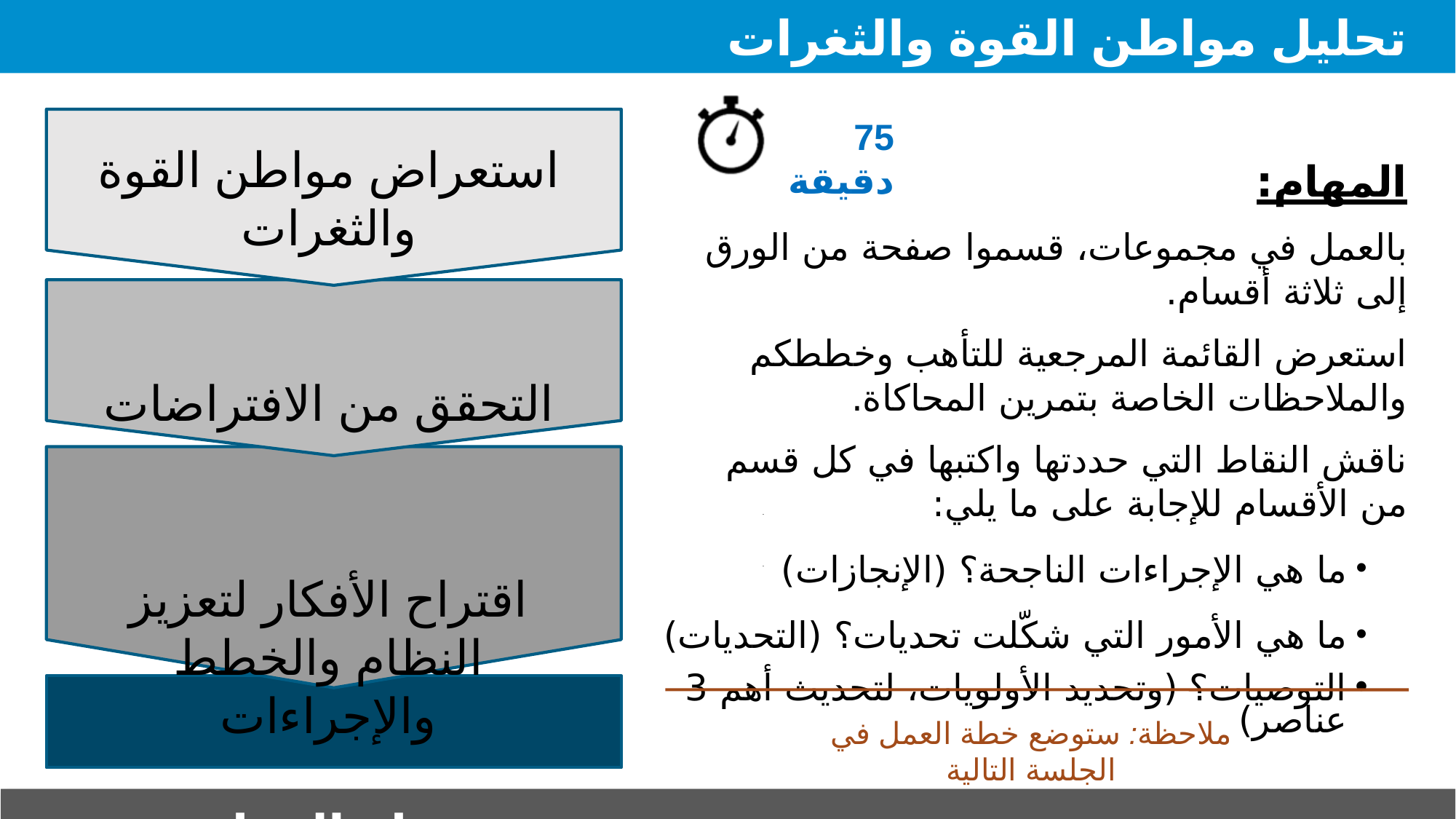

# تحليل مواطن القوة والثغرات

75 دقيقة
المهام:
بالعمل في مجموعات، قسموا صفحة من الورق إلى ثلاثة أقسام.
استعرض القائمة المرجعية للتأهب وخططكم والملاحظات الخاصة بتمرين المحاكاة.
ناقش النقاط التي حددتها واكتبها في كل قسم من الأقسام للإجابة على ما يلي:
ما هي الإجراءات الناجحة؟ (الإنجازات)
ما هي الأمور التي شكّلت تحديات؟ (التحديات)
التوصيات؟ (وتحديد الأولويات، لتحديث أهم 3 عناصر)

استعراض مواطن القوة والثغرات

التحقق من الافتراضات

اقتراح الأفكار لتعزيز النظام والخطط والإجراءات

خطة العمل
•
•

ملاحظة: ستوضع خطة العمل في الجلسة التالية